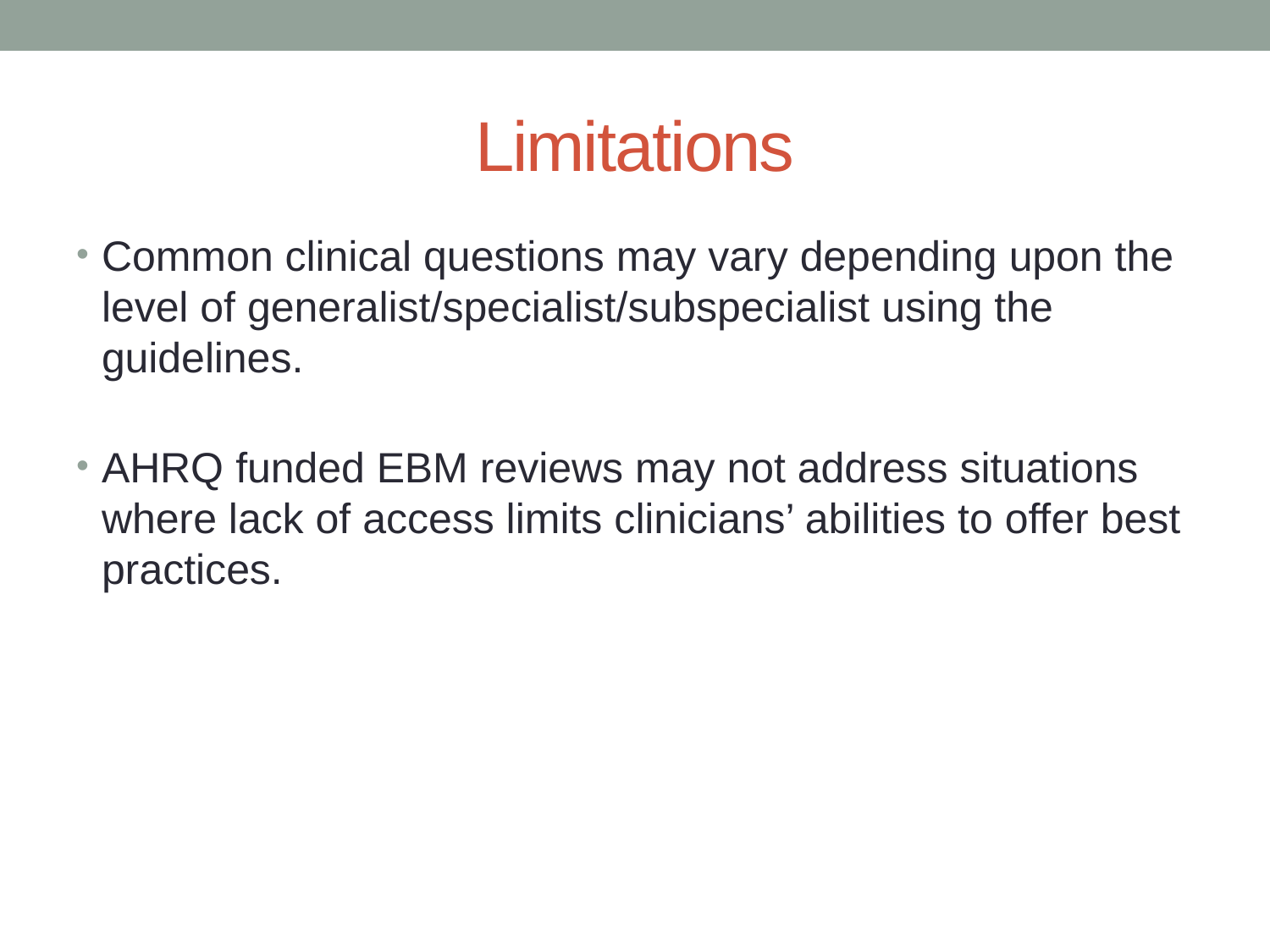

# Limitations
Common clinical questions may vary depending upon the level of generalist/specialist/subspecialist using the guidelines.
AHRQ funded EBM reviews may not address situations where lack of access limits clinicians’ abilities to offer best practices.